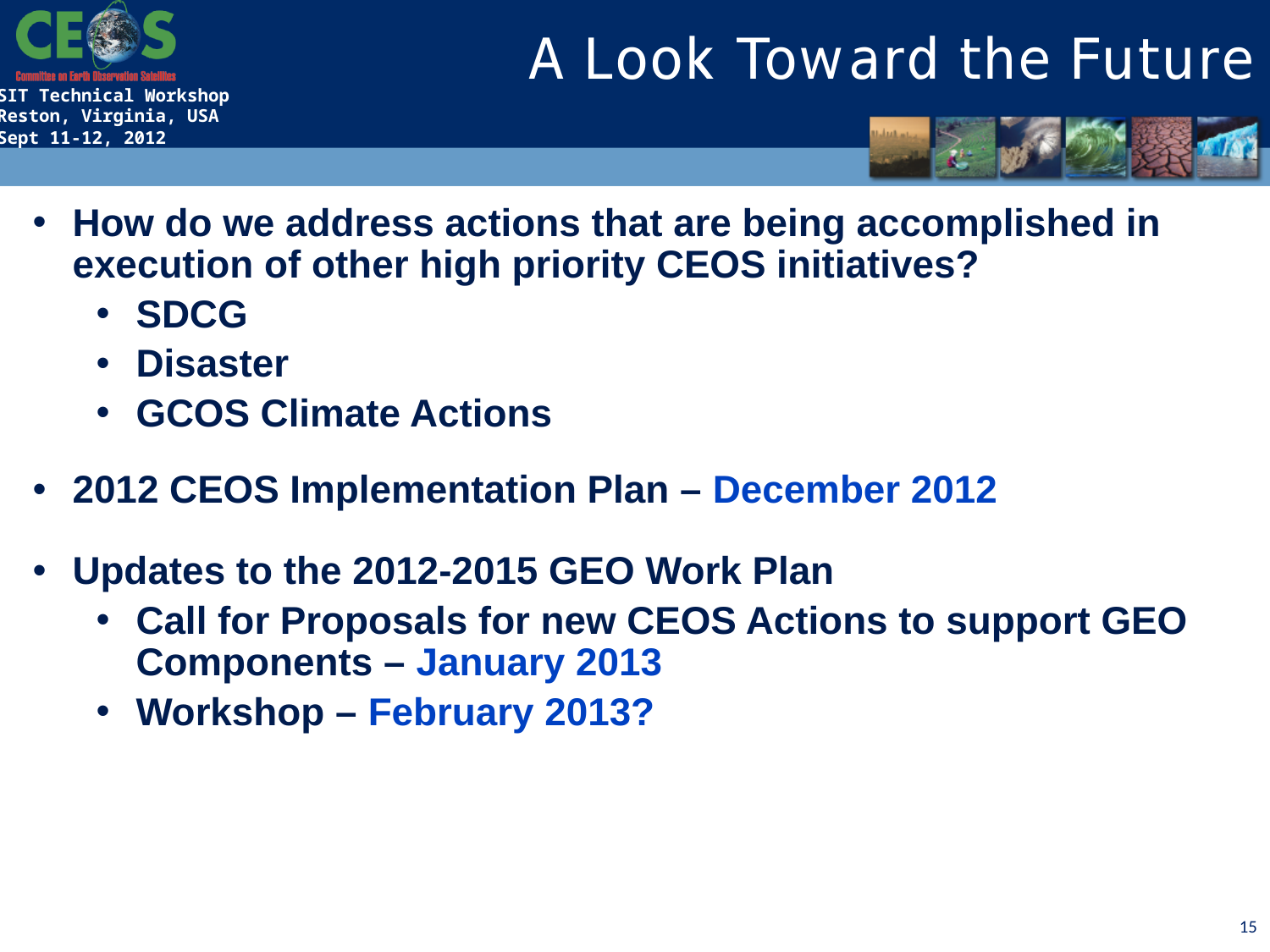

A Look Toward the Future
How do we address actions that are being accomplished in execution of other high priority CEOS initiatives?
SDCG
Disaster
GCOS Climate Actions

2012 CEOS Implementation Plan – December 2012

Updates to the 2012-2015 GEO Work Plan
Call for Proposals for new CEOS Actions to support GEO Components – January 2013
Workshop – February 2013?
15